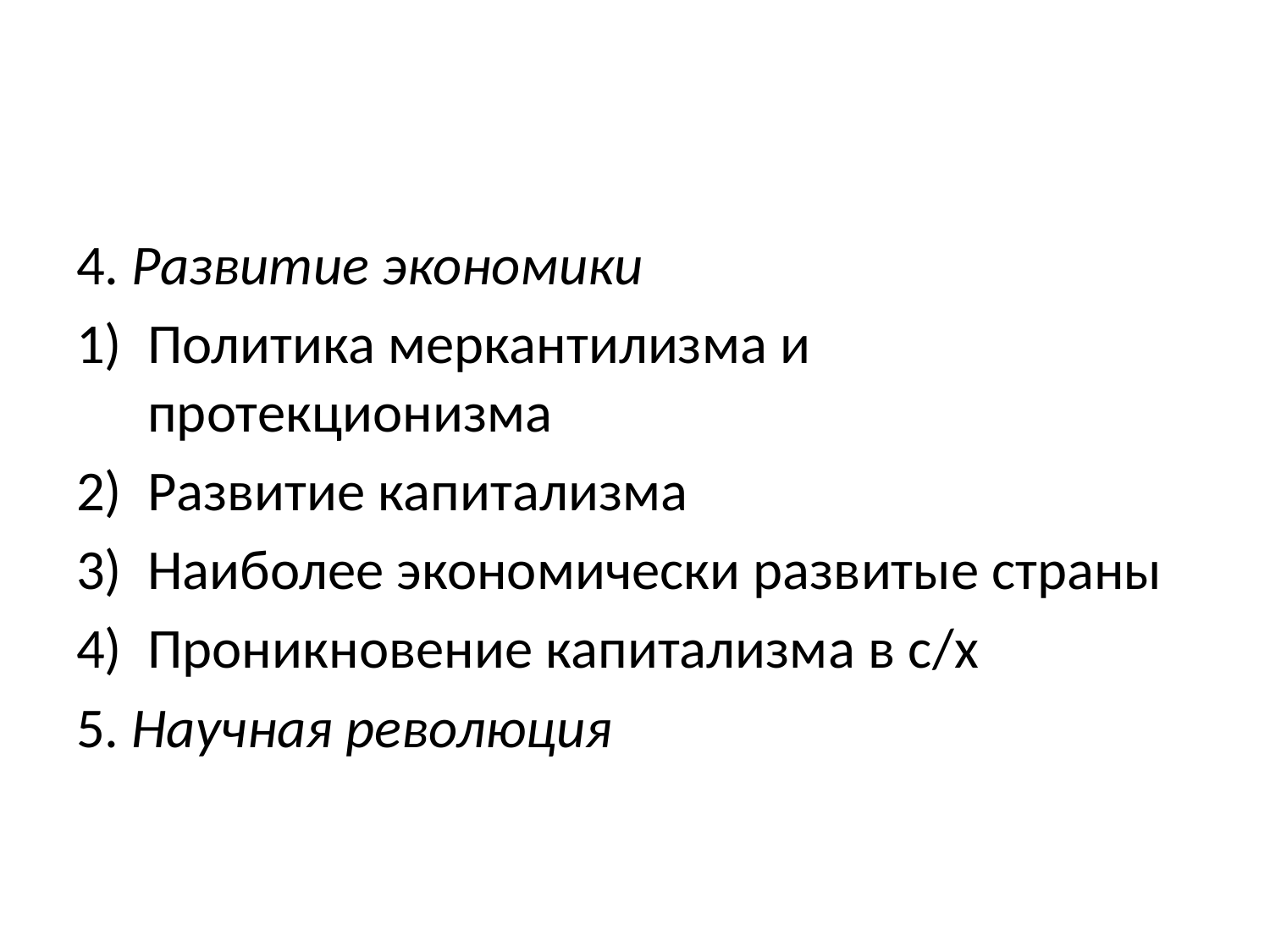

#
4. Развитие экономики
Политика меркантилизма и протекционизма
Развитие капитализма
Наиболее экономически развитые страны
Проникновение капитализма в с/х
5. Научная революция